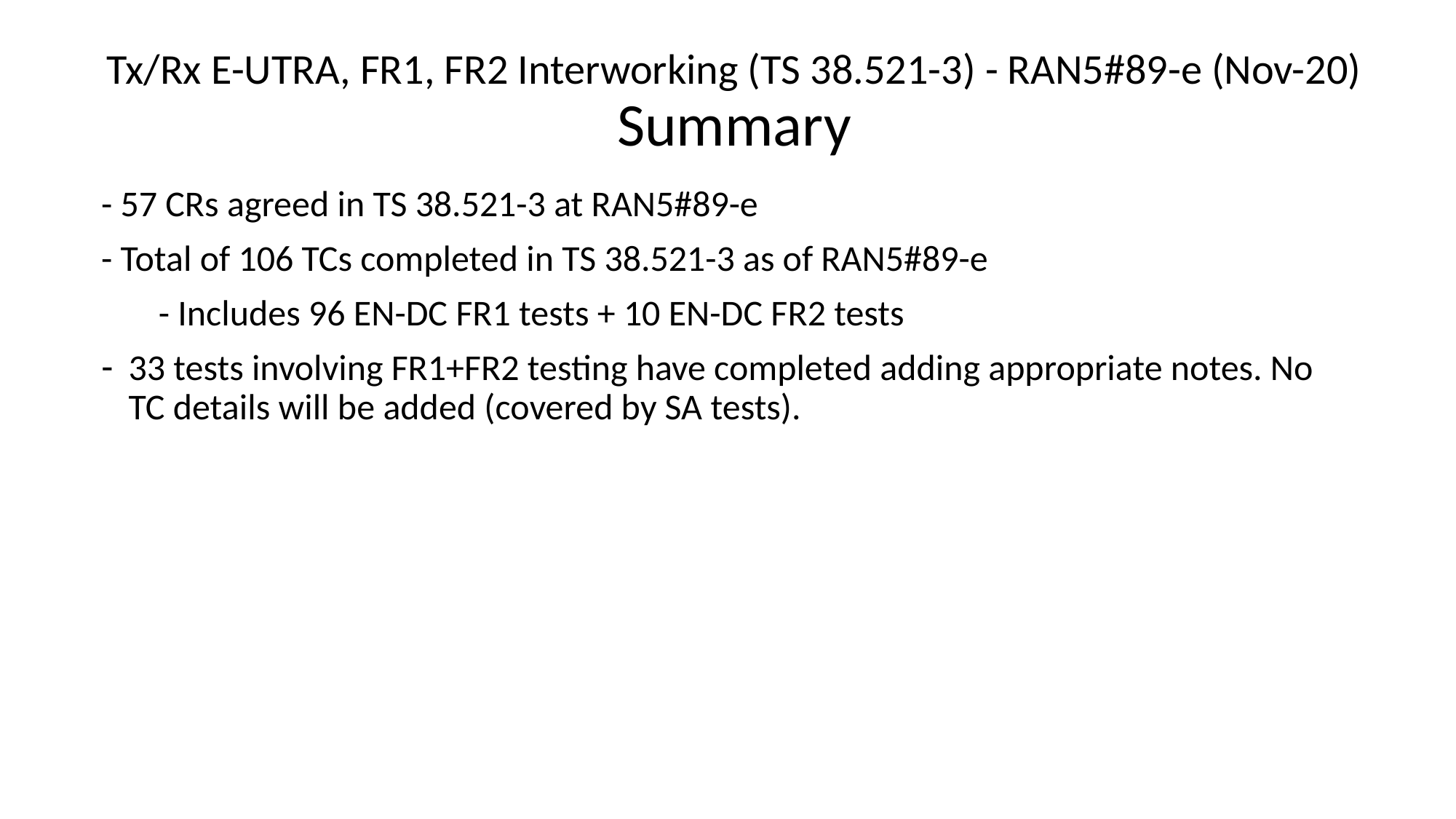

# Tx/Rx E-UTRA, FR1, FR2 Interworking (TS 38.521-3) - RAN5#89-e (Nov-20) Summary
- 57 CRs agreed in TS 38.521-3 at RAN5#89-e
- Total of 106 TCs completed in TS 38.521-3 as of RAN5#89-e
       - Includes 96 EN-DC FR1 tests + 10 EN-DC FR2 tests
33 tests involving FR1+FR2 testing have completed adding appropriate notes. No TC details will be added (covered by SA tests).